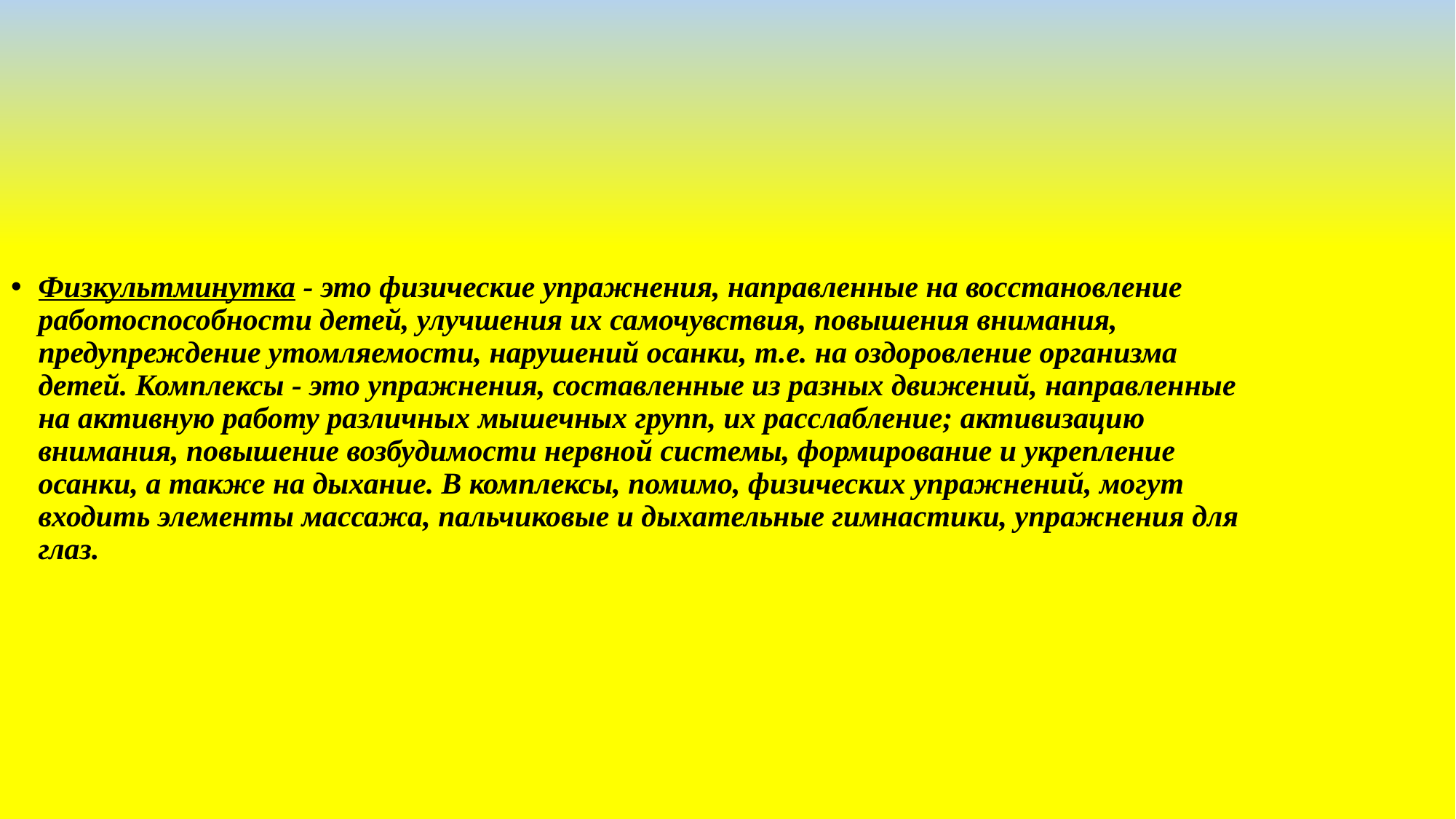

Физкультминутка - это физические упражнения, направленные на восстановление работоспособности детей, улучшения их самочувствия, повышения внимания, предупреждение утомляемости, нарушений осанки, т.е. на оздоровление организма детей. Комплексы - это упражнения, составленные из разных движений, направленные на активную работу различных мышечных групп, их расслабление; активизацию внимания, повышение возбудимости нервной системы, формирование и укрепление осанки, а также на дыхание. В комплексы, помимо, физических упражнений, могут входить элементы массажа, пальчиковые и дыхательные гимнастики, упражнения для глаз.